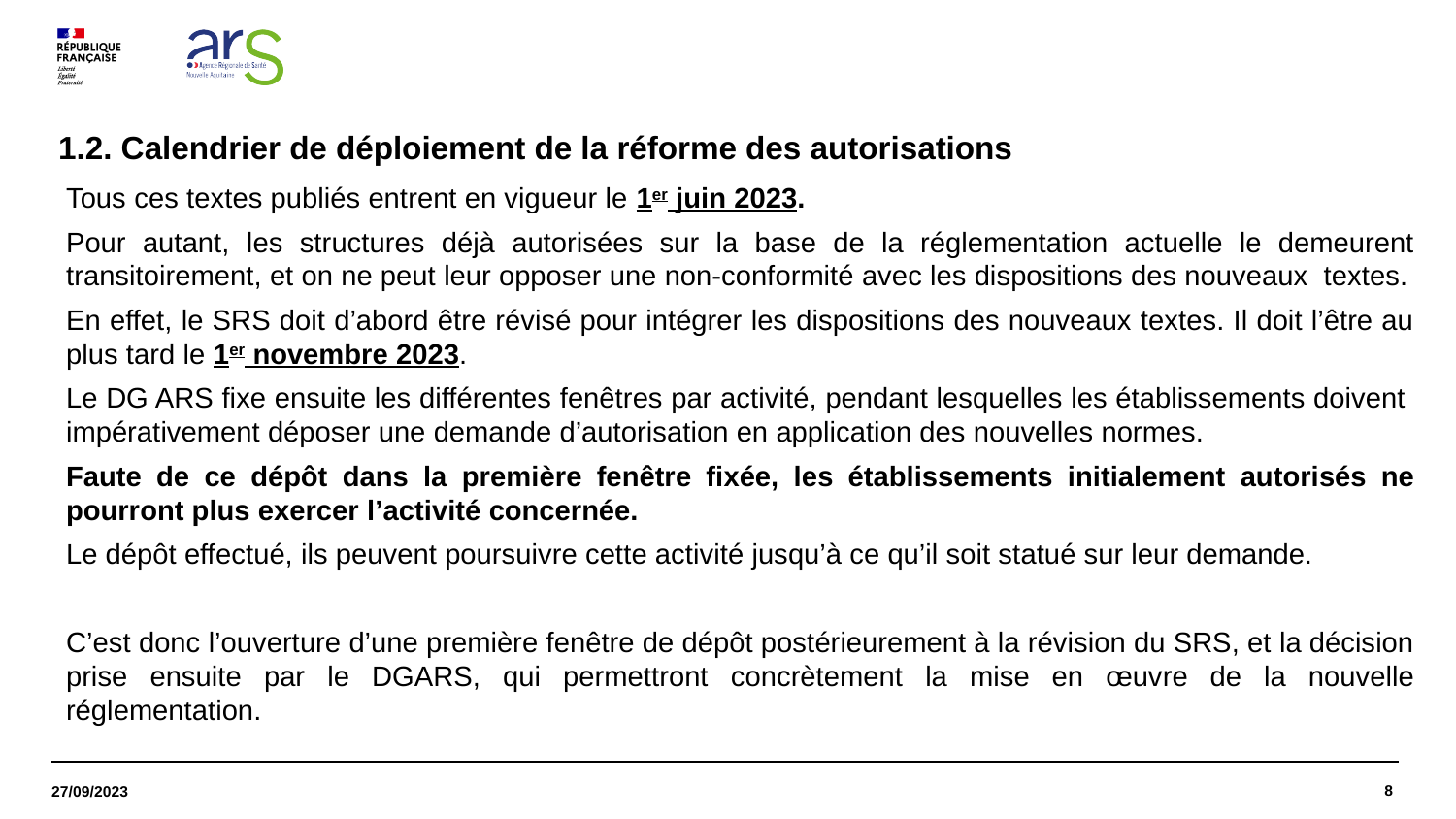

1.2. Calendrier de déploiement de la réforme des autorisations

Tous ces textes publiés entrent en vigueur le 1er juin 2023.
Pour autant, les structures déjà autorisées sur la base de la réglementation actuelle le demeurent transitoirement, et on ne peut leur opposer une non-conformité avec les dispositions des nouveaux  textes.
En effet, le SRS doit d’abord être révisé pour intégrer les dispositions des nouveaux textes. Il doit l’être au plus tard le 1er novembre 2023.
Le DG ARS fixe ensuite les différentes fenêtres par activité, pendant lesquelles les établissements doivent  impérativement déposer une demande d’autorisation en application des nouvelles normes.
Faute de ce dépôt dans la première fenêtre fixée, les établissements initialement autorisés ne pourront plus exercer l’activité concernée.
Le dépôt effectué, ils peuvent poursuivre cette activité jusqu’à ce qu’il soit statué sur leur demande.

C’est donc l’ouverture d’une première fenêtre de dépôt postérieurement à la révision du SRS, et la décision prise ensuite par le DGARS, qui permettront concrètement la mise en œuvre de la nouvelle réglementation.

8
27/09/2023